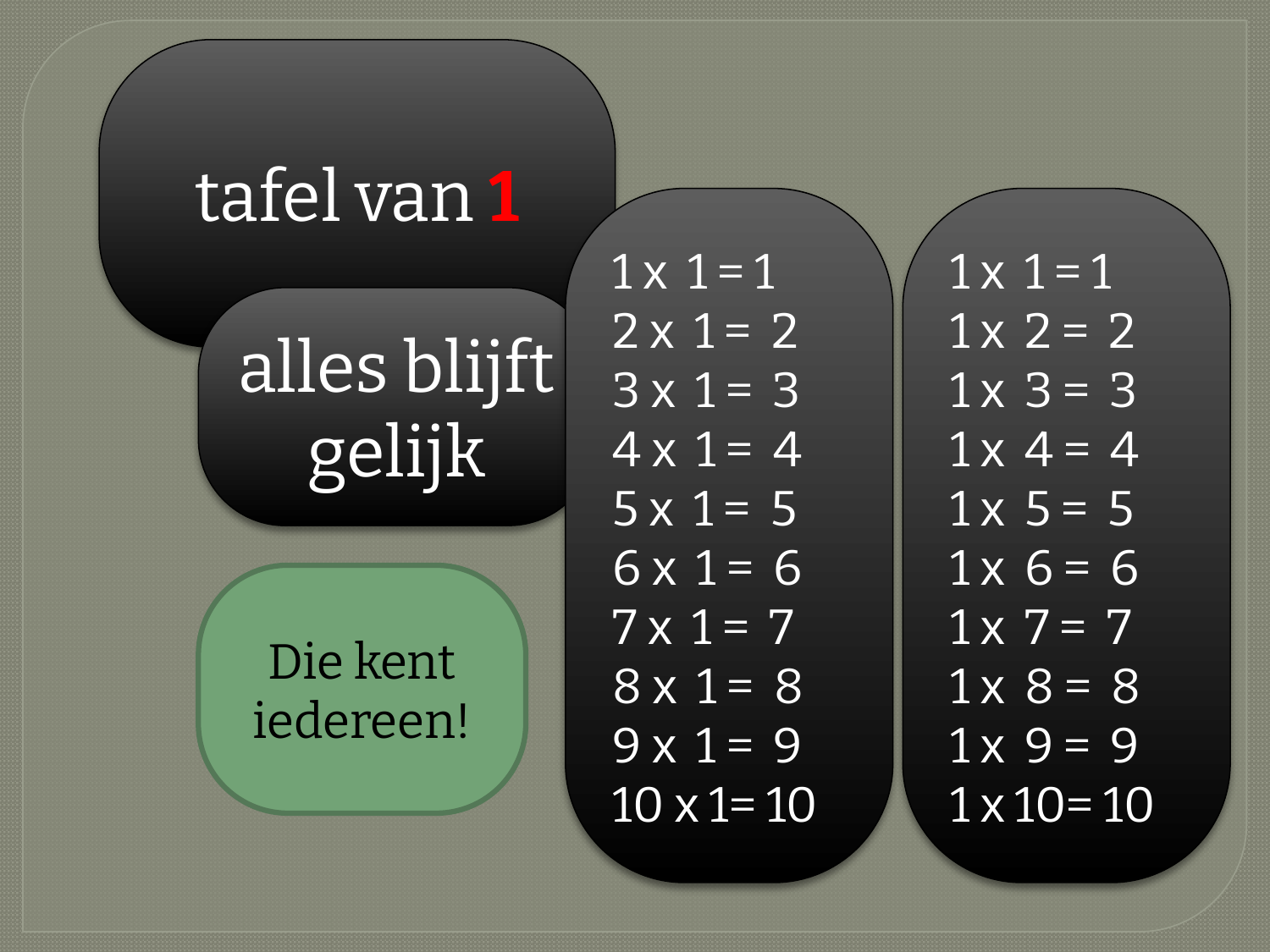

tafel van 1
1 x  1 = 1
2 x  1 =  2
3 x  1 =  3
4 x  1 =  4
5 x  1 =  5
6 x  1 =  6
7 x  1 =  7
8 x  1 =  8
9 x  1 =  9
10 x 1= 10
1 x  1 = 1
1 x  2 =  2
1 x  3 =  3
1 x  4 =  4
1 x  5 =  5
1 x  6 =  6
1 x  7 =  7
1 x  8 =  8
1 x  9 =  9
1 x 10= 10
alles blijft gelijk
Die kent iedereen!